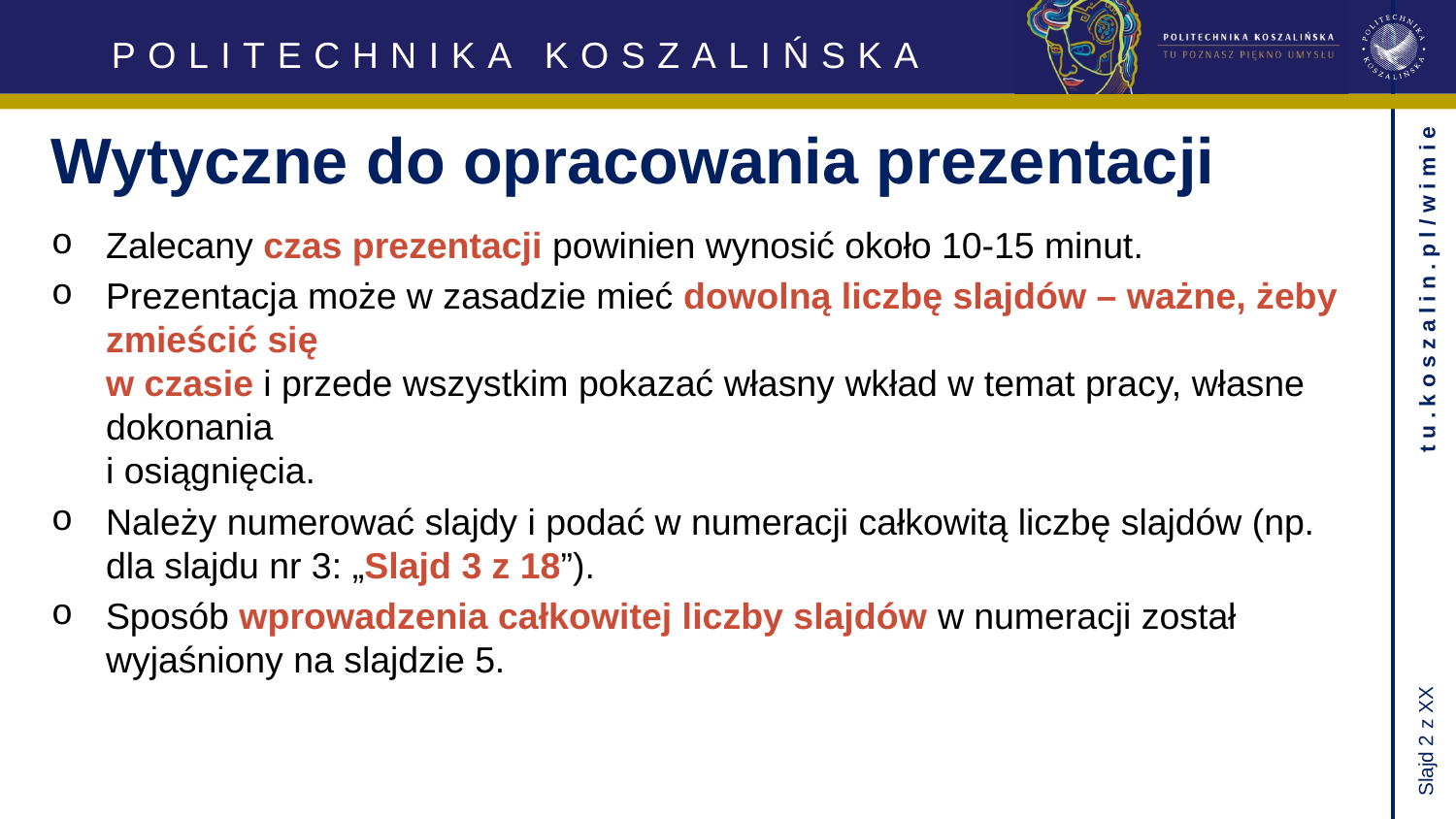

# Wytyczne do opracowania prezentacji
Zalecany czas prezentacji powinien wynosić około 10-15 minut.
Prezentacja może w zasadzie mieć dowolną liczbę slajdów – ważne, żeby zmieścić się
w czasie i przede wszystkim pokazać własny wkład w temat pracy, własne dokonania
i osiągnięcia.
Należy numerować slajdy i podać w numeracji całkowitą liczbę slajdów (np. dla slajdu nr 3: „Slajd 3 z 18”).
Sposób wprowadzenia całkowitej liczby slajdów w numeracji został wyjaśniony na slajdzie 5.